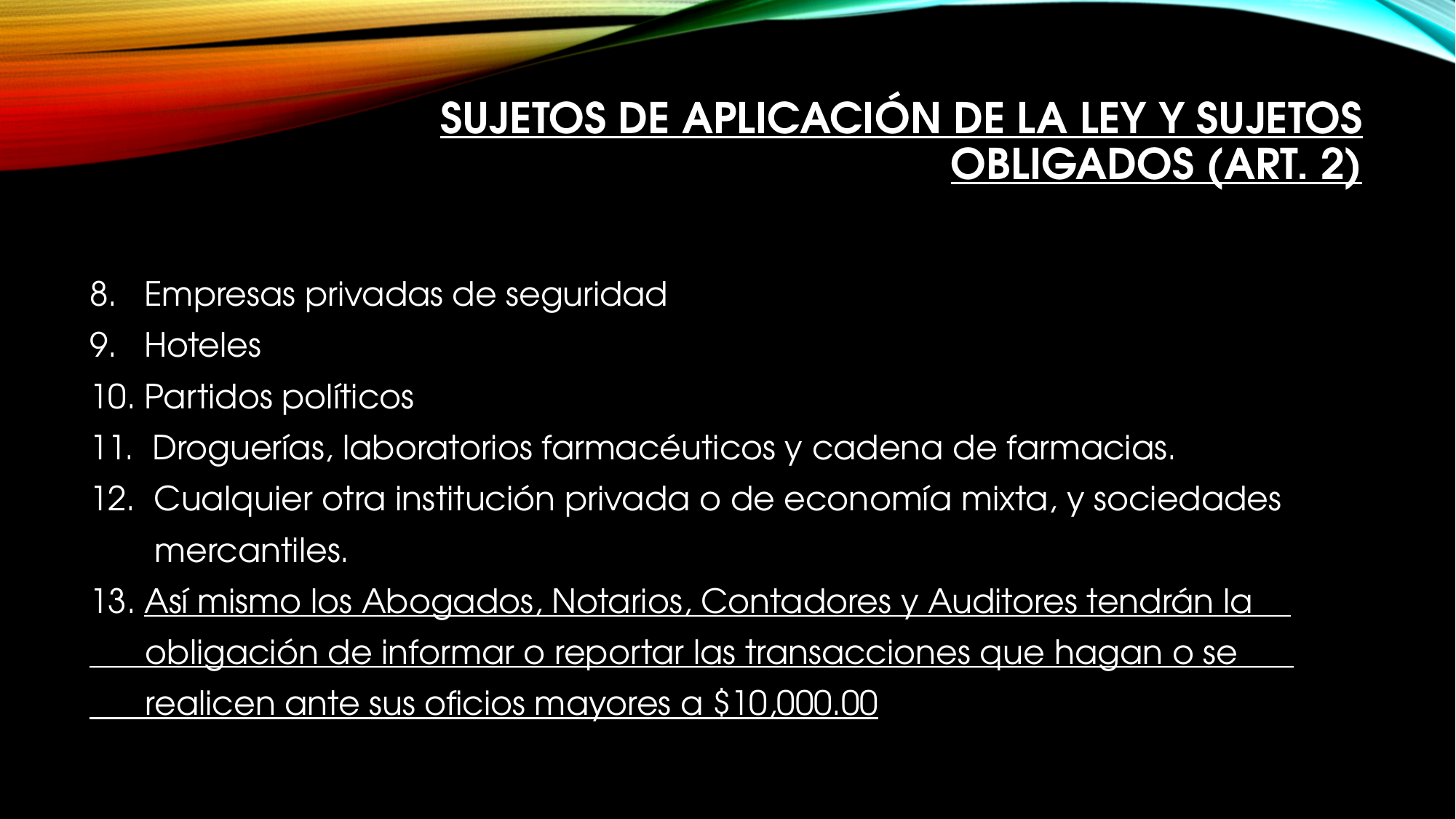

# Sujetos de aplicación de la Ley y sujetos obligados (Art. 2)

Empresas privadas de seguridad
Hoteles
Partidos políticos
11.  Droguerías, laboratorios farmacéuticos y cadena de farmacias.
12.  Cualquier otra institución privada o de economía mixta, y sociedades
       mercantiles.
Así mismo los Abogados, Notarios, Contadores y Auditores tendrán la
      obligación de informar o reportar las transacciones que hagan o se
      realicen ante sus oficios mayores a $10,000.00